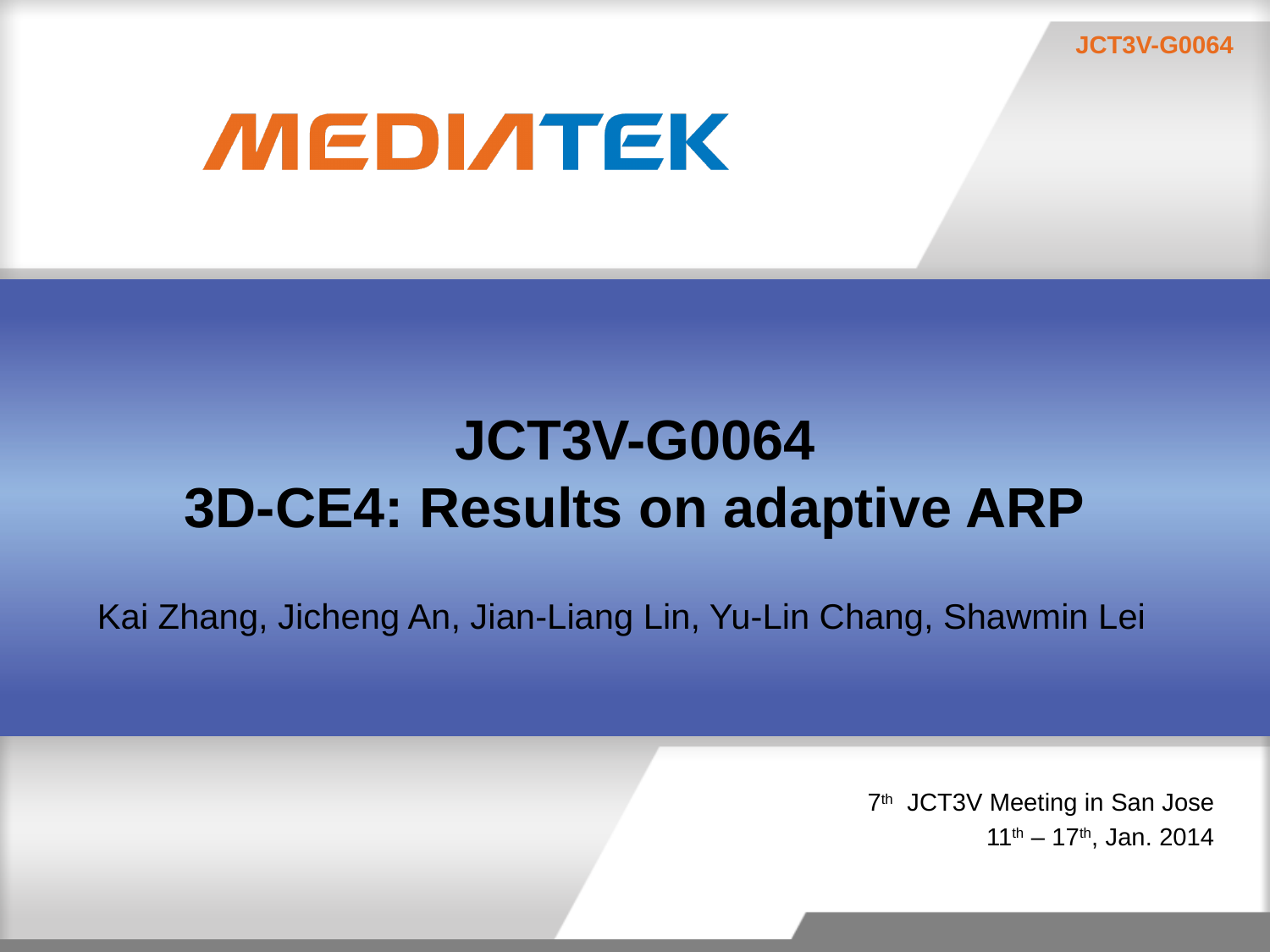

# JCT3V-G0064 3D-CE4: Results on adaptive ARP
Kai Zhang, Jicheng An, Jian-Liang Lin, Yu-Lin Chang, Shawmin Lei